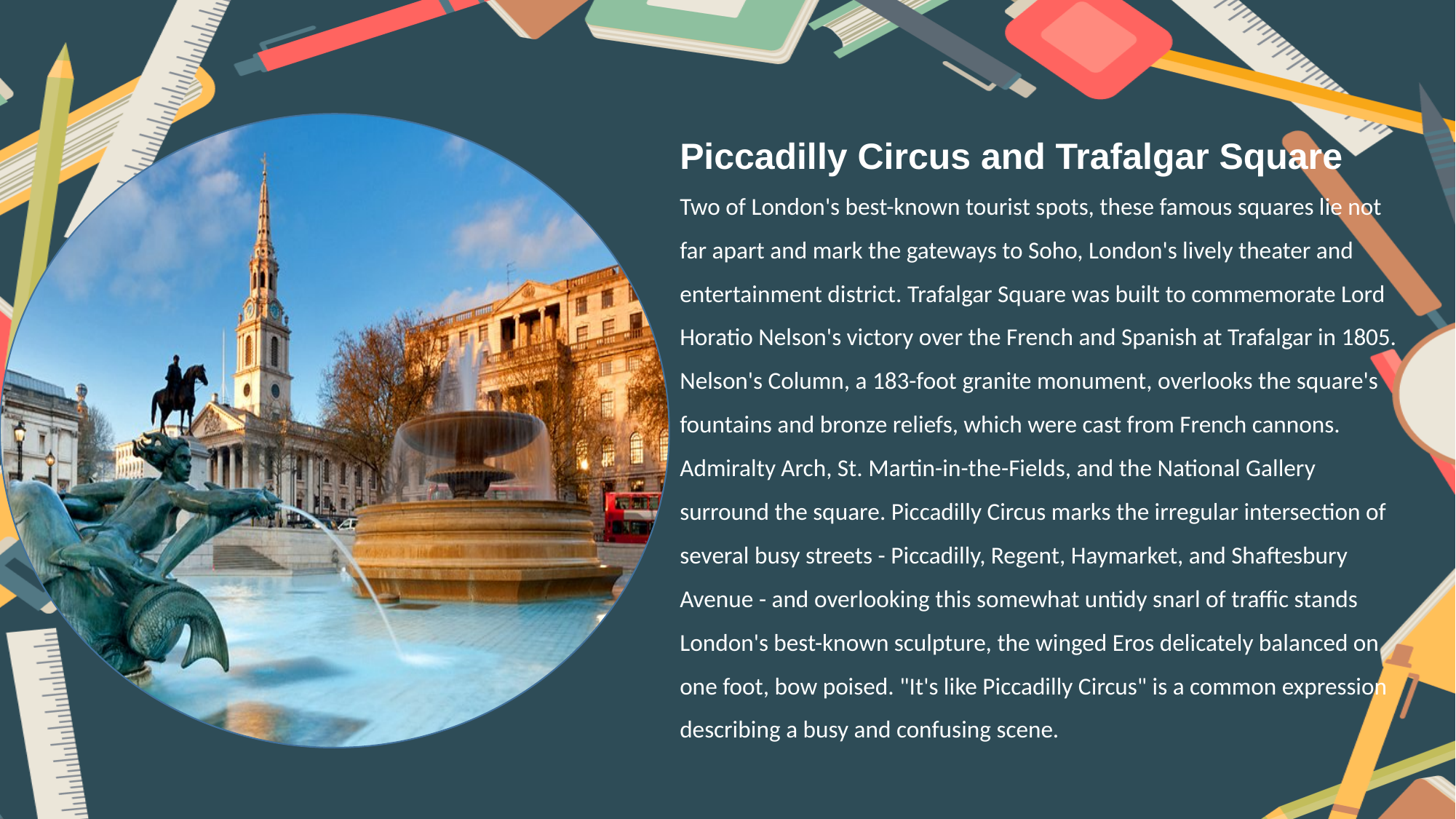

Piccadilly Circus and Trafalgar Square
Two of London's best-known tourist spots, these famous squares lie not far apart and mark the gateways to Soho, London's lively theater and entertainment district. Trafalgar Square was built to commemorate Lord Horatio Nelson's victory over the French and Spanish at Trafalgar in 1805. Nelson's Column, a 183-foot granite monument, overlooks the square's fountains and bronze reliefs, which were cast from French cannons. Admiralty Arch, St. Martin-in-the-Fields, and the National Gallery surround the square. Piccadilly Circus marks the irregular intersection of several busy streets - Piccadilly, Regent, Haymarket, and Shaftesbury Avenue - and overlooking this somewhat untidy snarl of traffic stands London's best-known sculpture, the winged Eros delicately balanced on one foot, bow poised. "It's like Piccadilly Circus" is a common expression describing a busy and confusing scene.